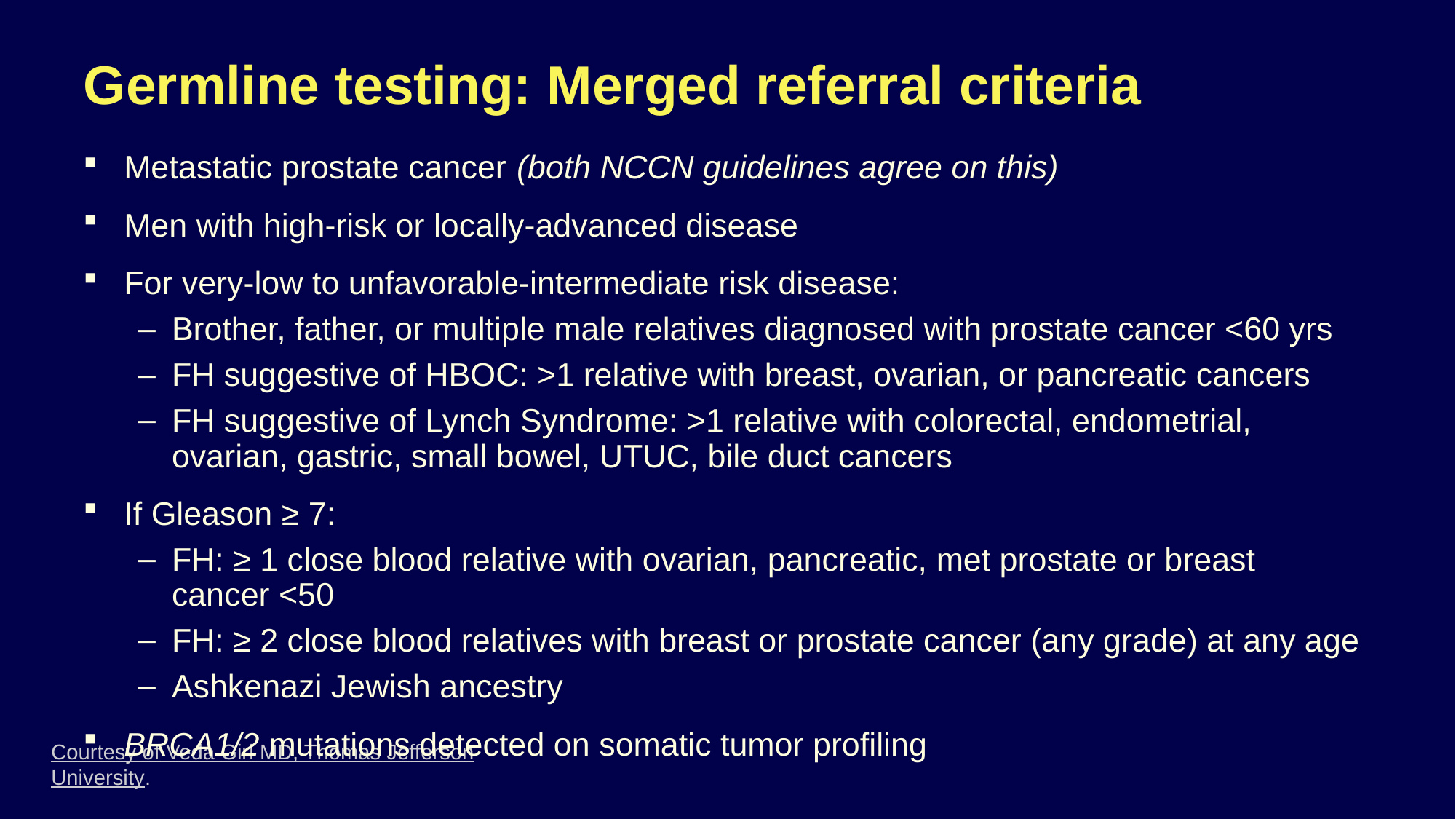

# Germline testing: Merged referral criteria
Metastatic prostate cancer (both NCCN guidelines agree on this)
Men with high-risk or locally-advanced disease
For very-low to unfavorable-intermediate risk disease:
Brother, father, or multiple male relatives diagnosed with prostate cancer <60 yrs
FH suggestive of HBOC: >1 relative with breast, ovarian, or pancreatic cancers
FH suggestive of Lynch Syndrome: >1 relative with colorectal, endometrial, ovarian, gastric, small bowel, UTUC, bile duct cancers
If Gleason ≥ 7:
FH: ≥ 1 close blood relative with ovarian, pancreatic, met prostate or breast
cancer <50
FH: ≥ 2 close blood relatives with breast or prostate cancer (any grade) at any age
Ashkenazi Jewish ancestry
BRCA1/2 mutations detected on somatic tumor profiling
Courtesy of Veda Giri MD, Thomas Jefferson University.